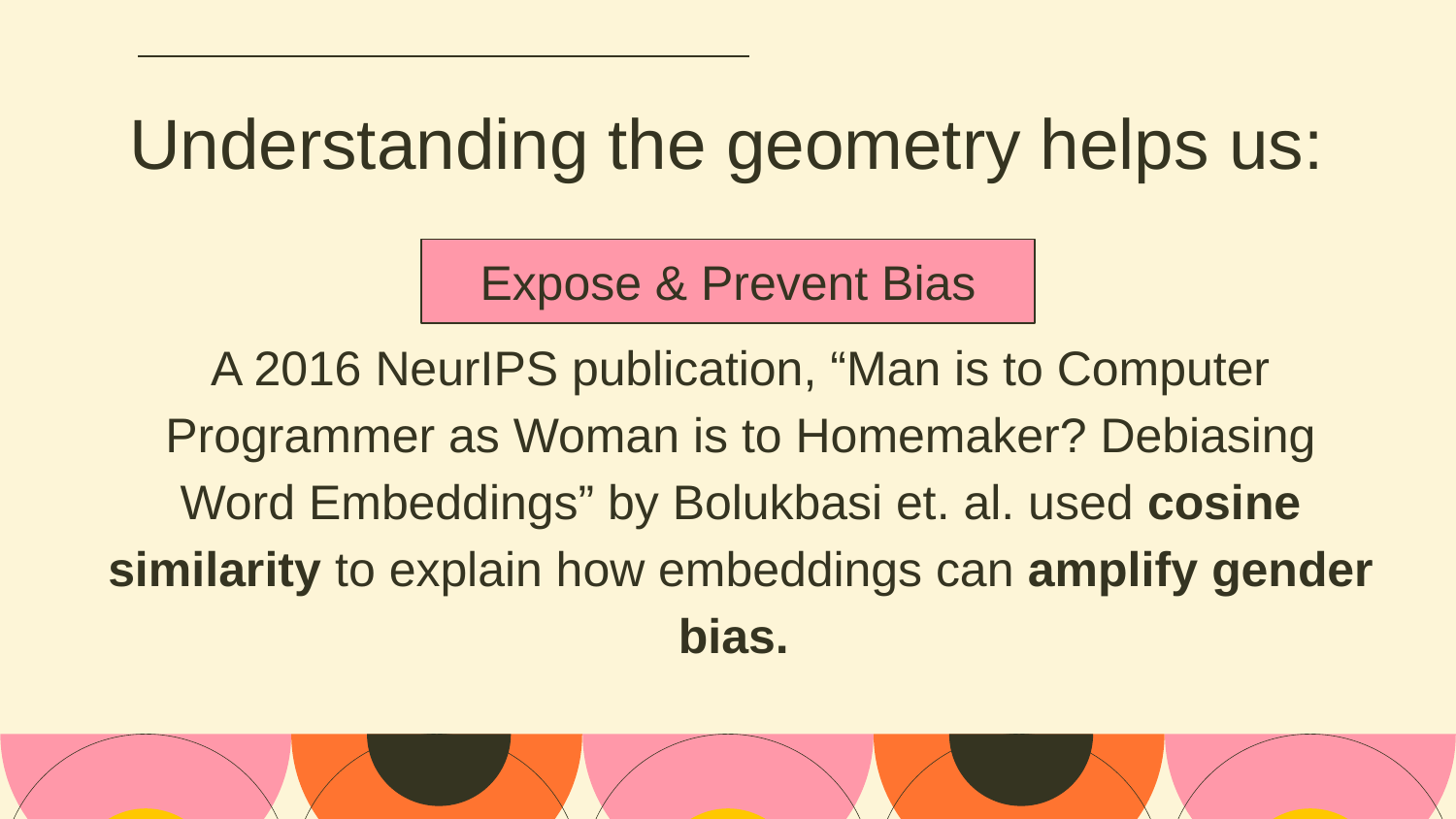

# Understanding the geometry helps us:
Expose & Prevent Bias
A 2016 NeurIPS publication, “Man is to Computer Programmer as Woman is to Homemaker? Debiasing Word Embeddings” by Bolukbasi et. al. used cosine similarity to explain how embeddings can amplify gender bias.